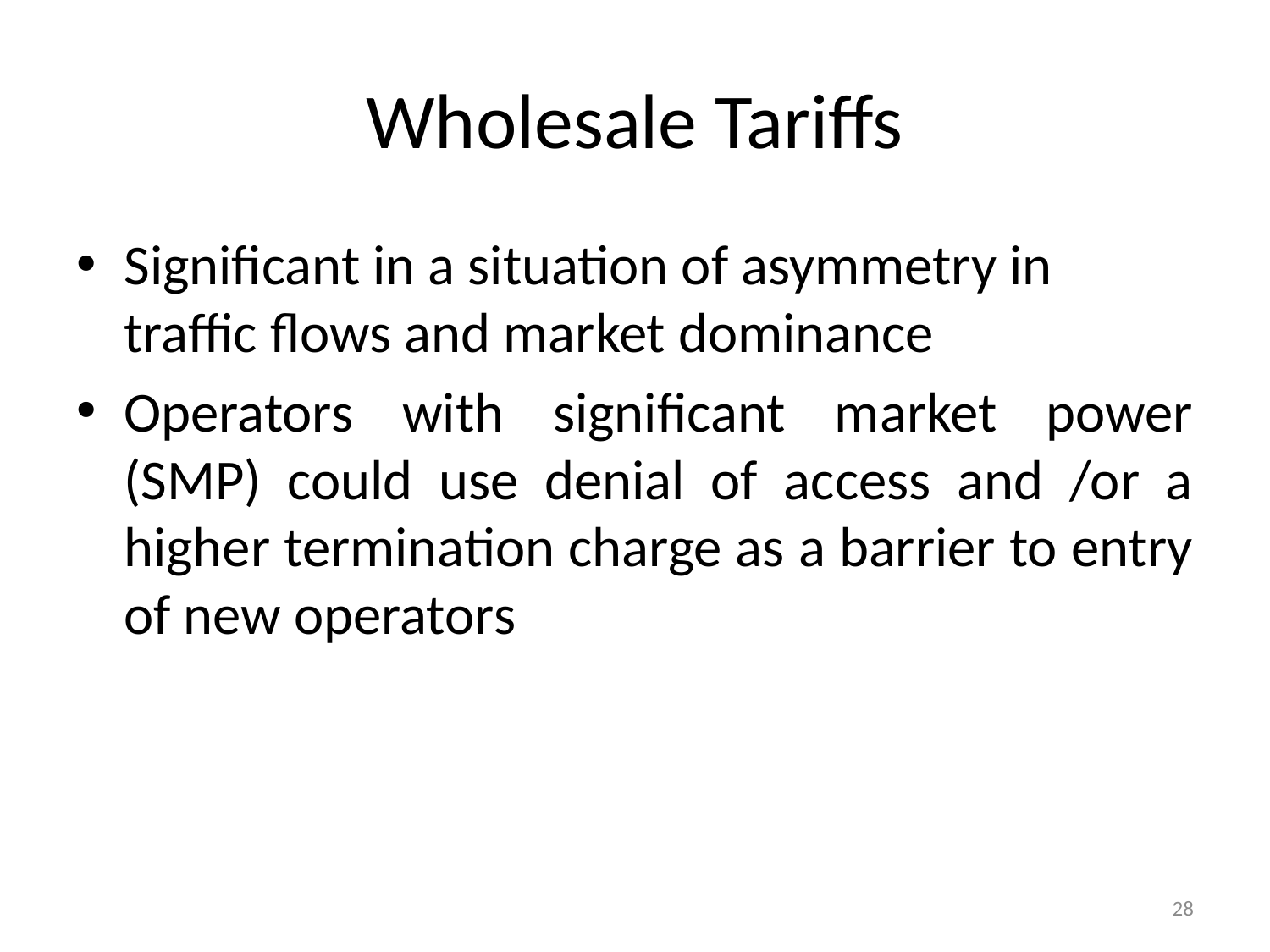

# Wholesale Tariffs
Significant in a situation of asymmetry in traffic flows and market dominance
Operators with significant market power (SMP) could use denial of access and /or a higher termination charge as a barrier to entry of new operators

28